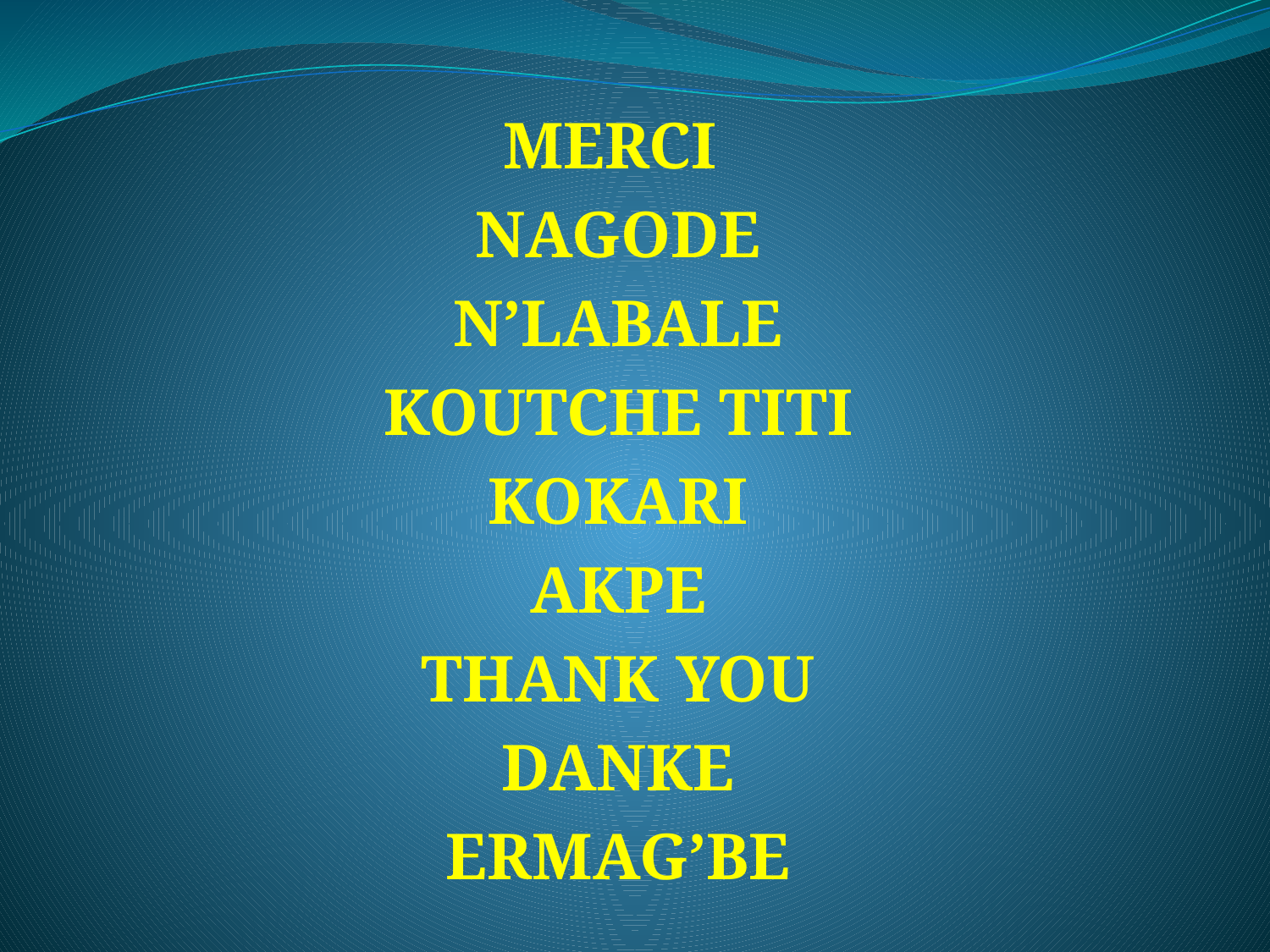

MERCI
NAGODE
N’LABALE
KOUTCHE TITI
KOKARI
AKPE
THANK YOU
DANKE
ERMAG’BE